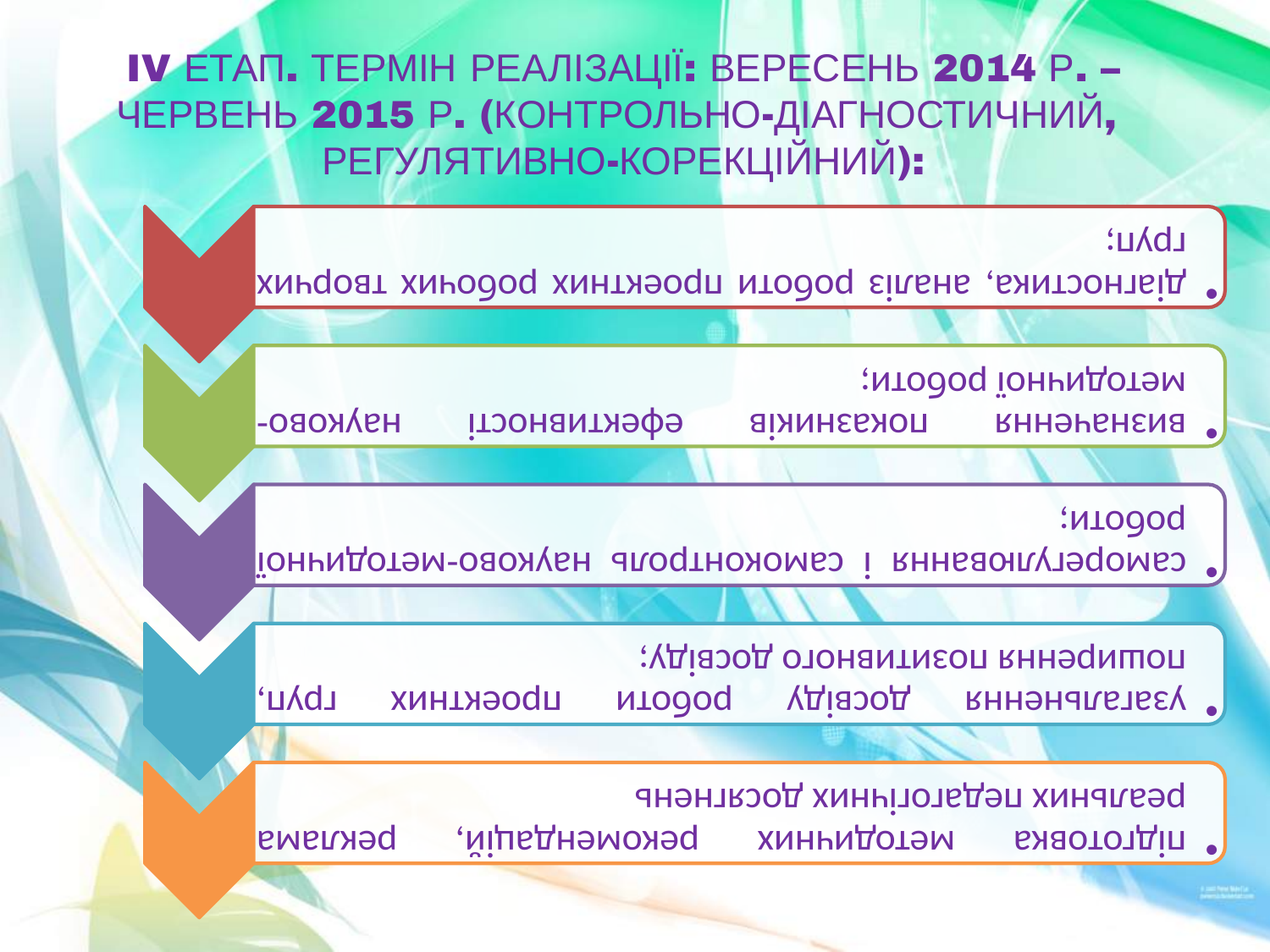

IV ЕТАП. ТЕРМІН РЕАЛІЗАЦІЇ: ВЕРЕСЕНЬ 2014 Р. –
ЧЕРВЕНЬ 2015 Р. (КОНТРОЛЬНО-ДІАГНОСТИЧНИЙ,
РЕГУЛЯТИВНО-КОРЕКЦІЙНИЙ):

діагностика, аналіз роботи проектних робочих творчих груп;

визначення показників ефективності науково-методичної роботи;

саморегулювання і самоконтроль науково-методичної роботи;

узагальнення досвіду роботи проектних груп, поширення позитивного досвіду;

підготовка методичних рекомендацій, реклама реальних педагогічних досягнень